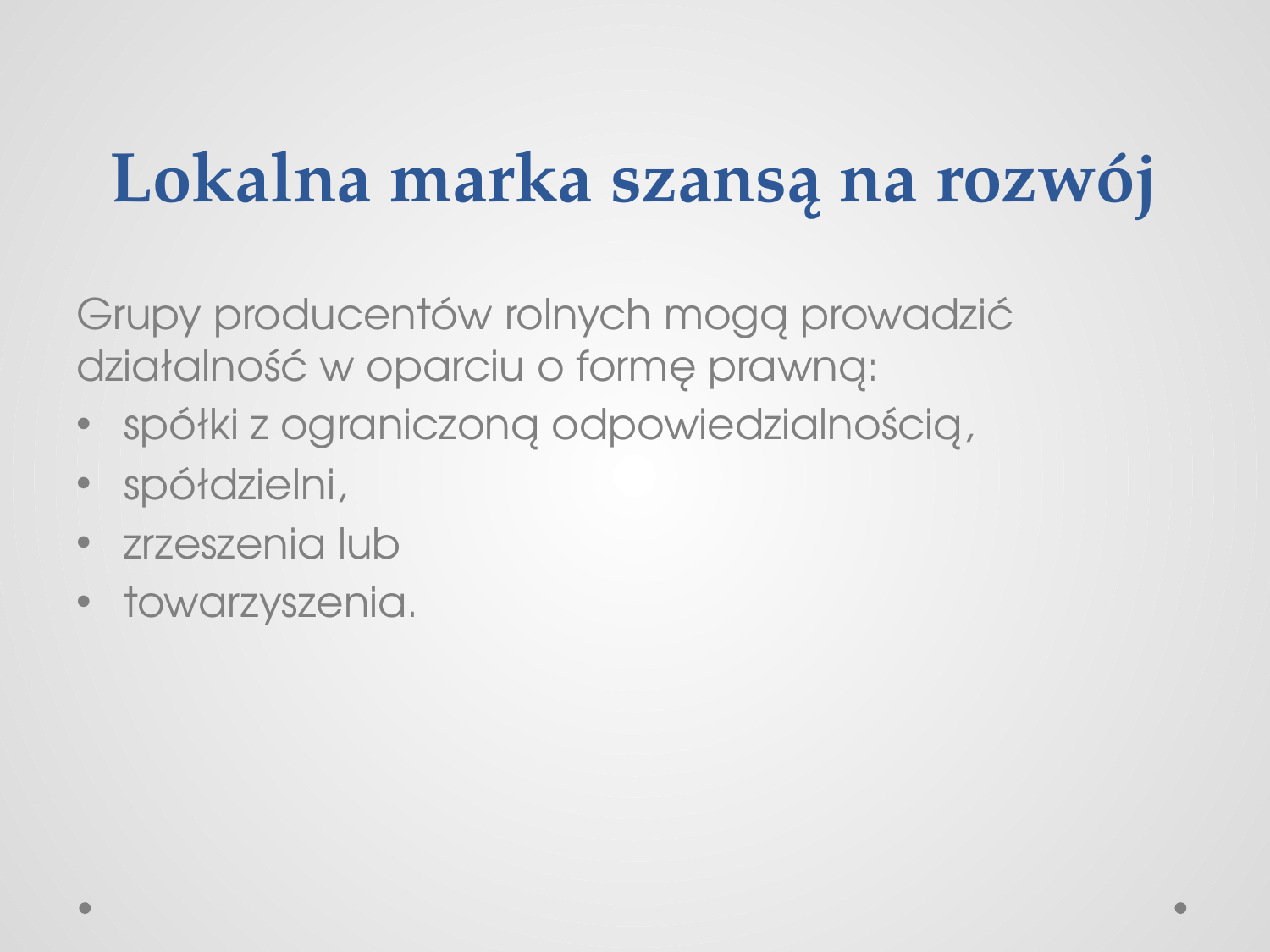

# Lokalna marka szansą na rozwój

Grupy producentów rolnych mogą prowadzić działalność w oparciu o formę prawną:
spółki z ograniczoną odpowiedzialnością,
spółdzielni,
zrzeszenia lub
towarzyszenia.